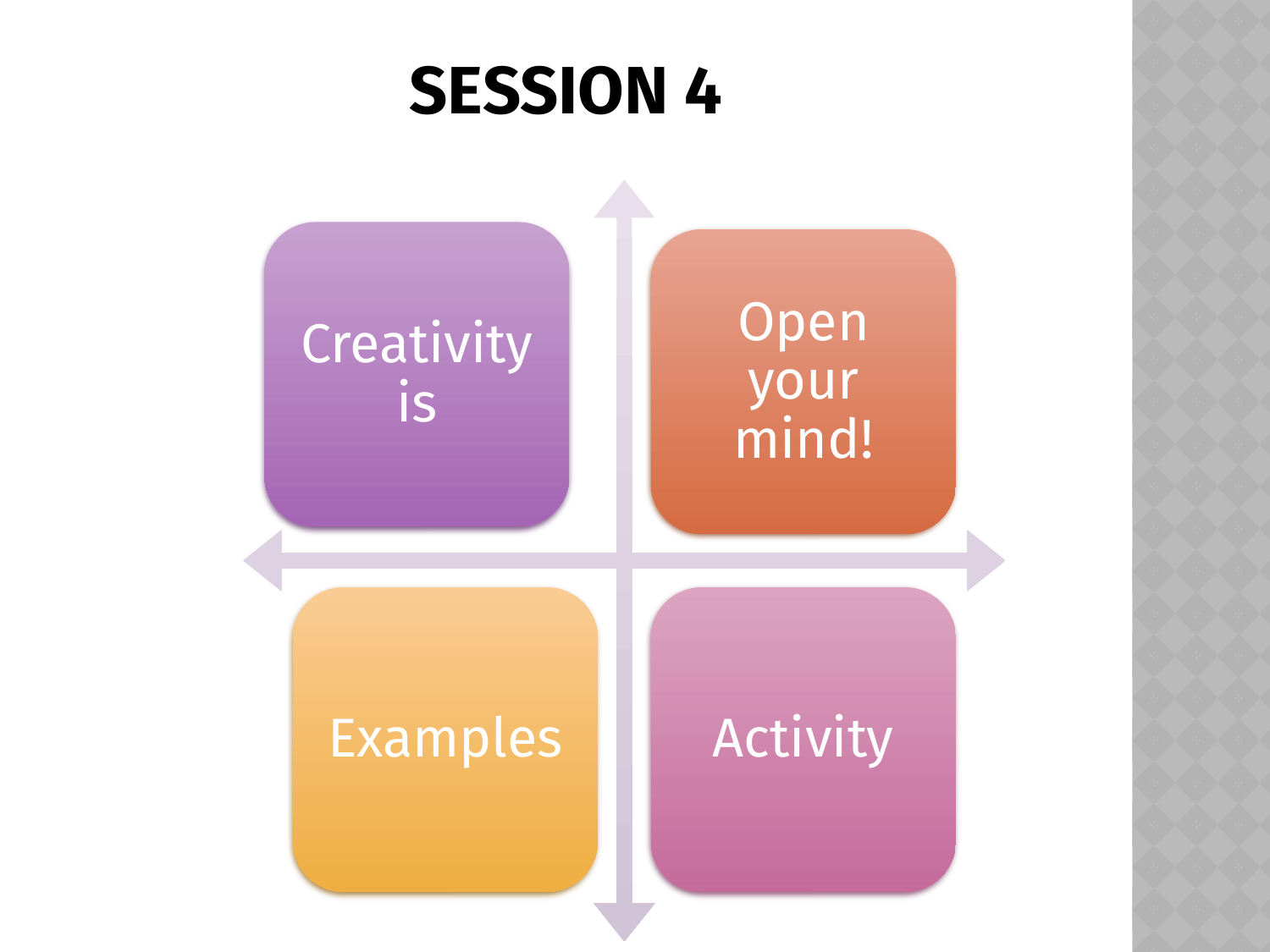

# Session 4
Creativity is
Open your mind!
Examples
Activity